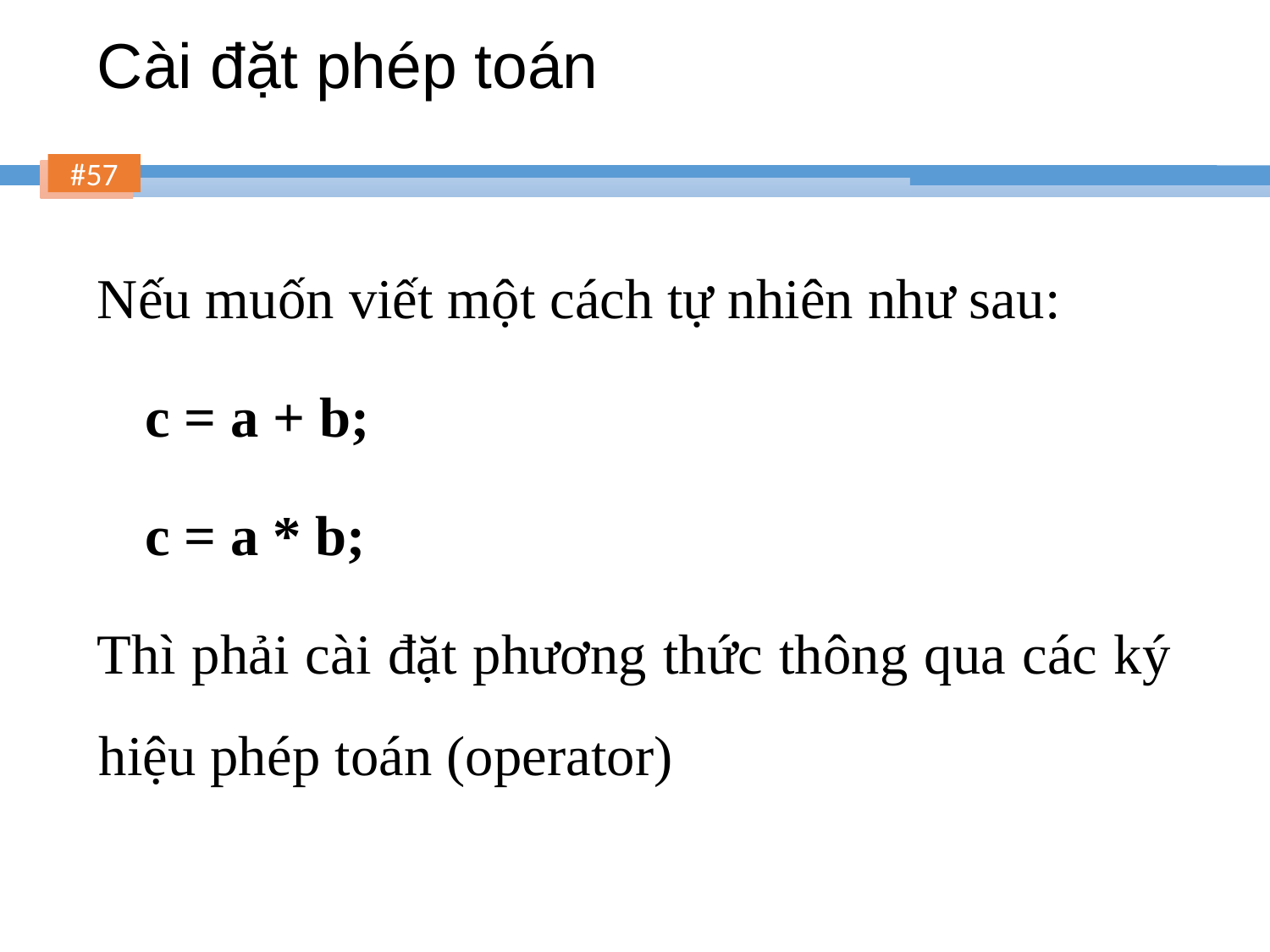

# Cài đặt phép toán
Nếu muốn viết một cách tự nhiên như sau:
	c = a + b;
	c = a * b;
Thì phải cài đặt phương thức thông qua các ký hiệu phép toán (operator)
57